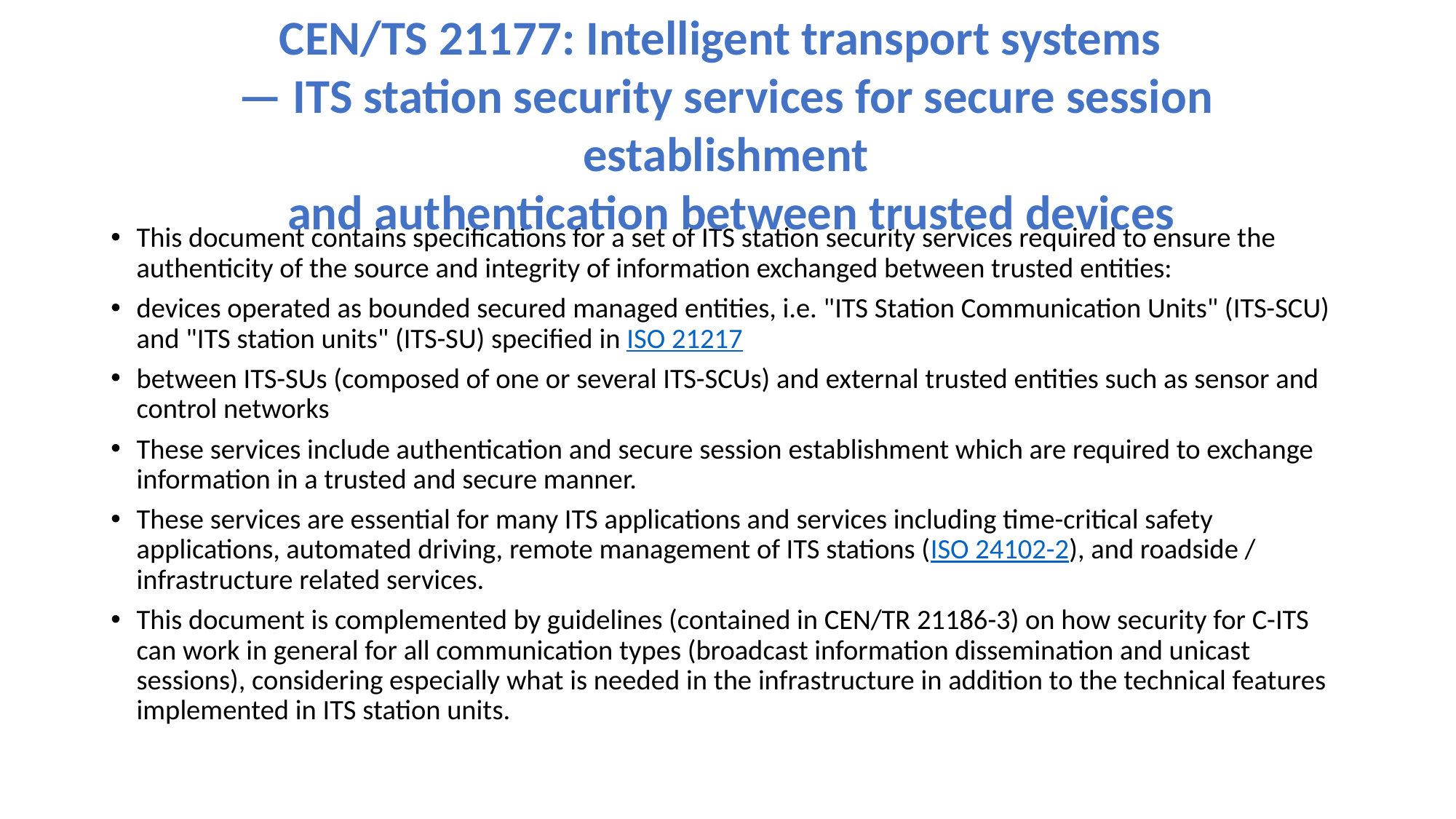

CEN/TS 21177: Intelligent transport systems
— ITS station security services for secure session establishment
 and authentication between trusted devices
This document contains specifications for a set of ITS station security services required to ensure the authenticity of the source and integrity of information exchanged between trusted entities:
devices operated as bounded secured managed entities, i.e. "ITS Station Communication Units" (ITS-SCU) and "ITS station units" (ITS-SU) specified in ISO 21217
between ITS-SUs (composed of one or several ITS-SCUs) and external trusted entities such as sensor and control networks
These services include authentication and secure session establishment which are required to exchange information in a trusted and secure manner.
These services are essential for many ITS applications and services including time-critical safety applications, automated driving, remote management of ITS stations (ISO 24102-2), and roadside / infrastructure related services.
This document is complemented by guidelines (contained in CEN/TR 21186-3) on how security for C-ITS can work in general for all communication types (broadcast information dissemination and unicast sessions), considering especially what is needed in the infrastructure in addition to the technical features implemented in ITS station units.